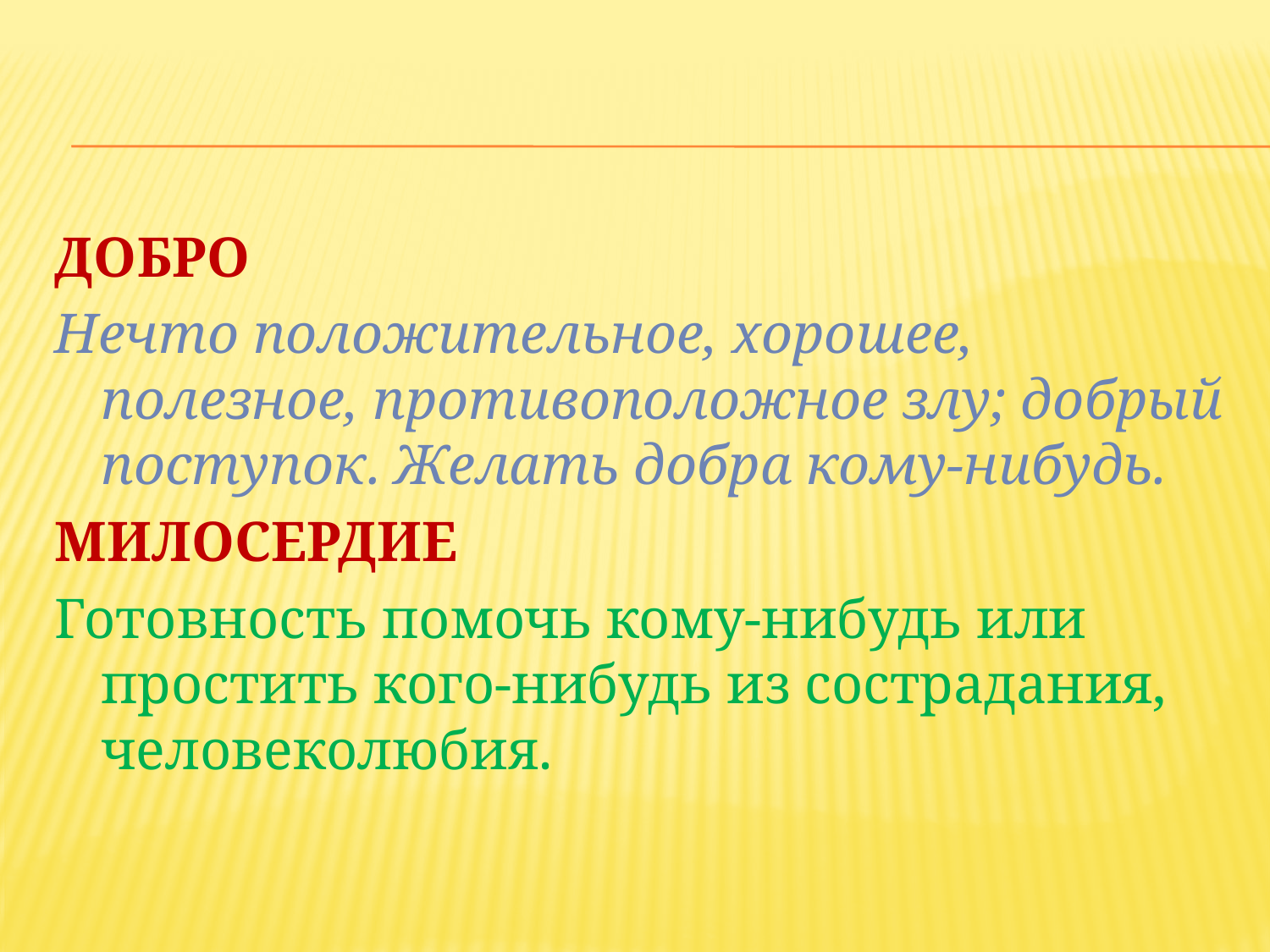

#
ДОБРО
Нечто положительное, хорошее, полезное, противоположное злу; добрый поступок. Желать добра кому-нибудь.
МИЛОСЕРДИЕ
Готовность помочь кому-нибудь или простить кого-нибудь из сострадания, человеколюбия.